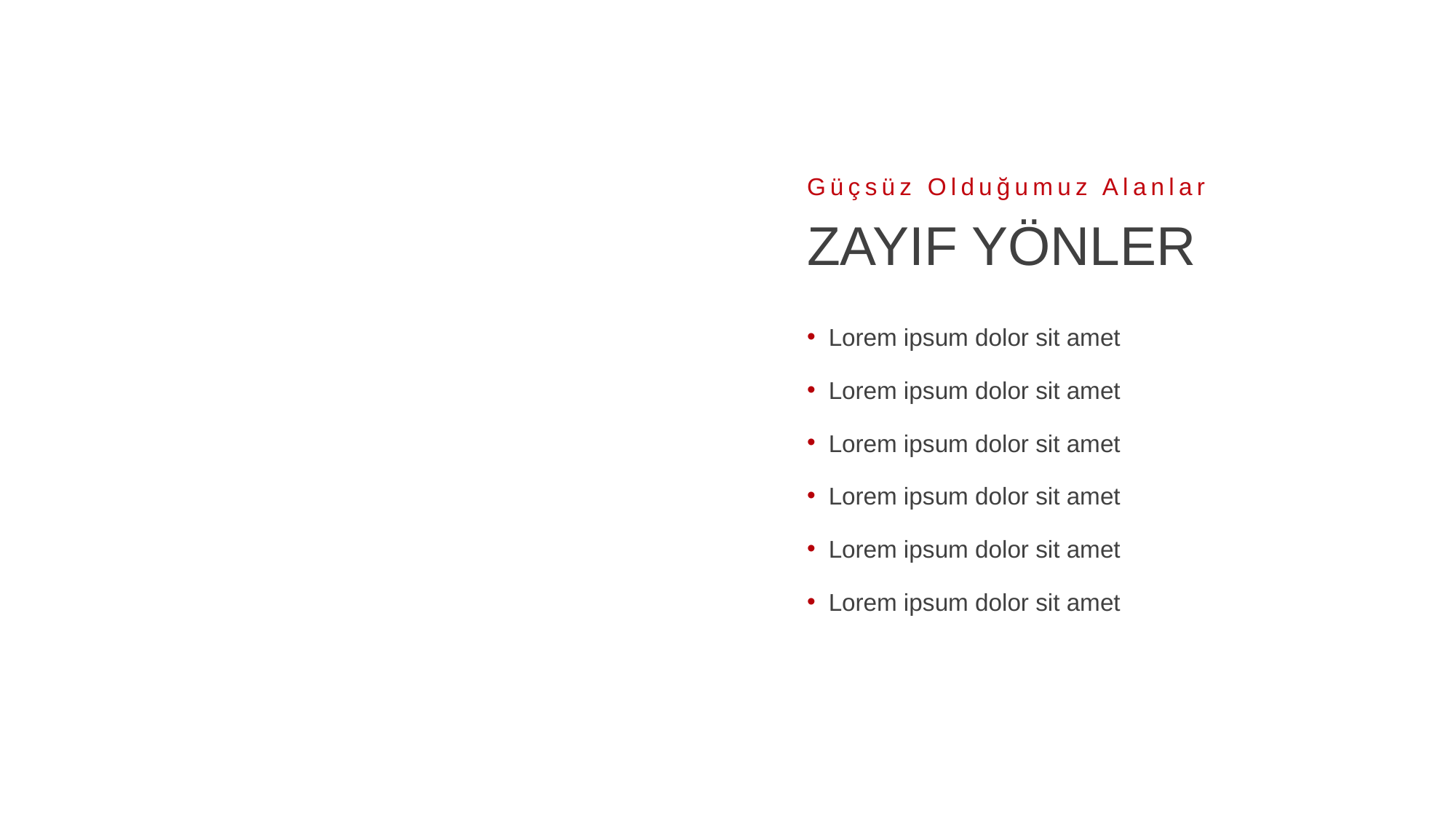

Güçsüz Olduğumuz Alanlar
ZAYIF YÖNLER
Lorem ipsum dolor sit amet
Lorem ipsum dolor sit amet
Lorem ipsum dolor sit amet
Lorem ipsum dolor sit amet
Lorem ipsum dolor sit amet
Lorem ipsum dolor sit amet